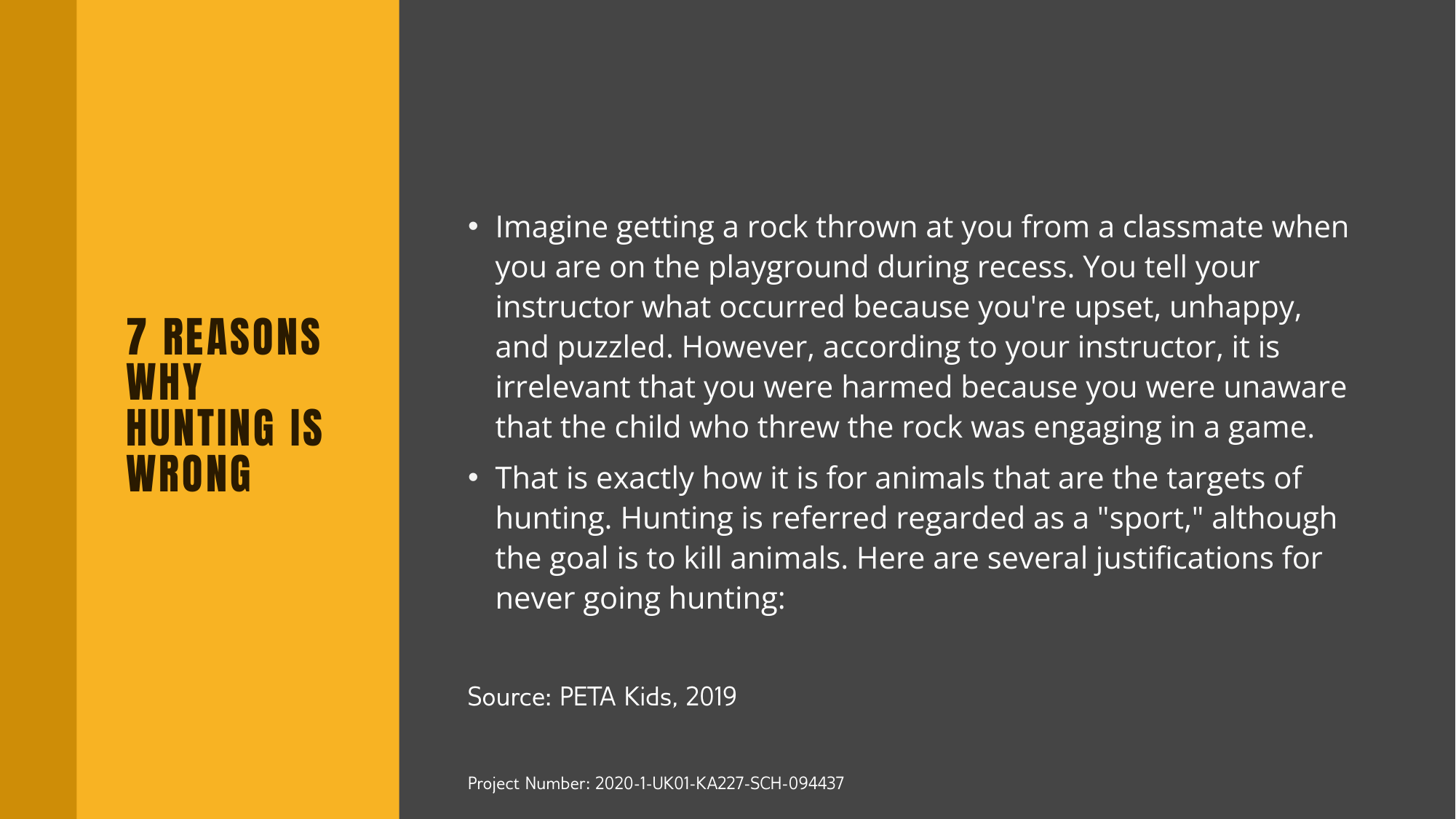

# 7 REASONS WHY HUNTING IS WRONG
Imagine getting a rock thrown at you from a classmate when you are on the playground during recess. You tell your instructor what occurred because you're upset, unhappy, and puzzled. However, according to your instructor, it is irrelevant that you were harmed because you were unaware that the child who threw the rock was engaging in a game.
That is exactly how it is for animals that are the targets of hunting. Hunting is referred regarded as a "sport," although the goal is to kill animals. Here are several justifications for never going hunting:
Source: PETA Kids, 2019
Project Number: 2020-1-UK01-KA227-SCH-094437